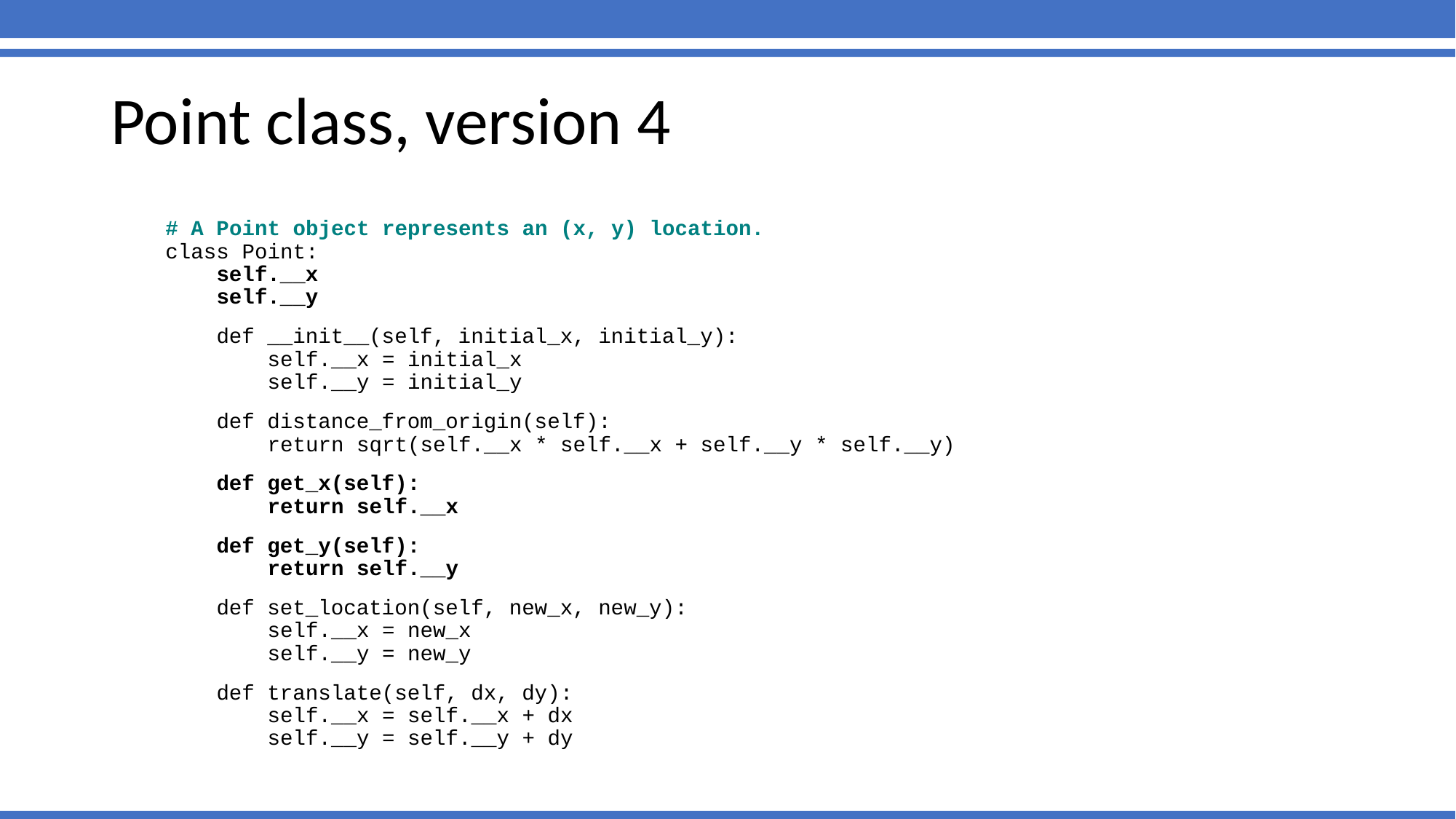

# Point class, version 4
# A Point object represents an (x, y) location.
class Point:
    self.__x
    self.__y

    def __init__(self, initial_x, initial_y):
        self.__x = initial_x
        self.__y = initial_y

    def distance_from_origin(self):
        return sqrt(self.__x * self.__x + self.__y * self.__y)

    def get_x(self):
        return self.__x

    def get_y(self):
        return self.__y

    def set_location(self, new_x, new_y):
        self.__x = new_x
        self.__y = new_y

    def translate(self, dx, dy):
        self.__x = self.__x + dx
        self.__y = self.__y + dy